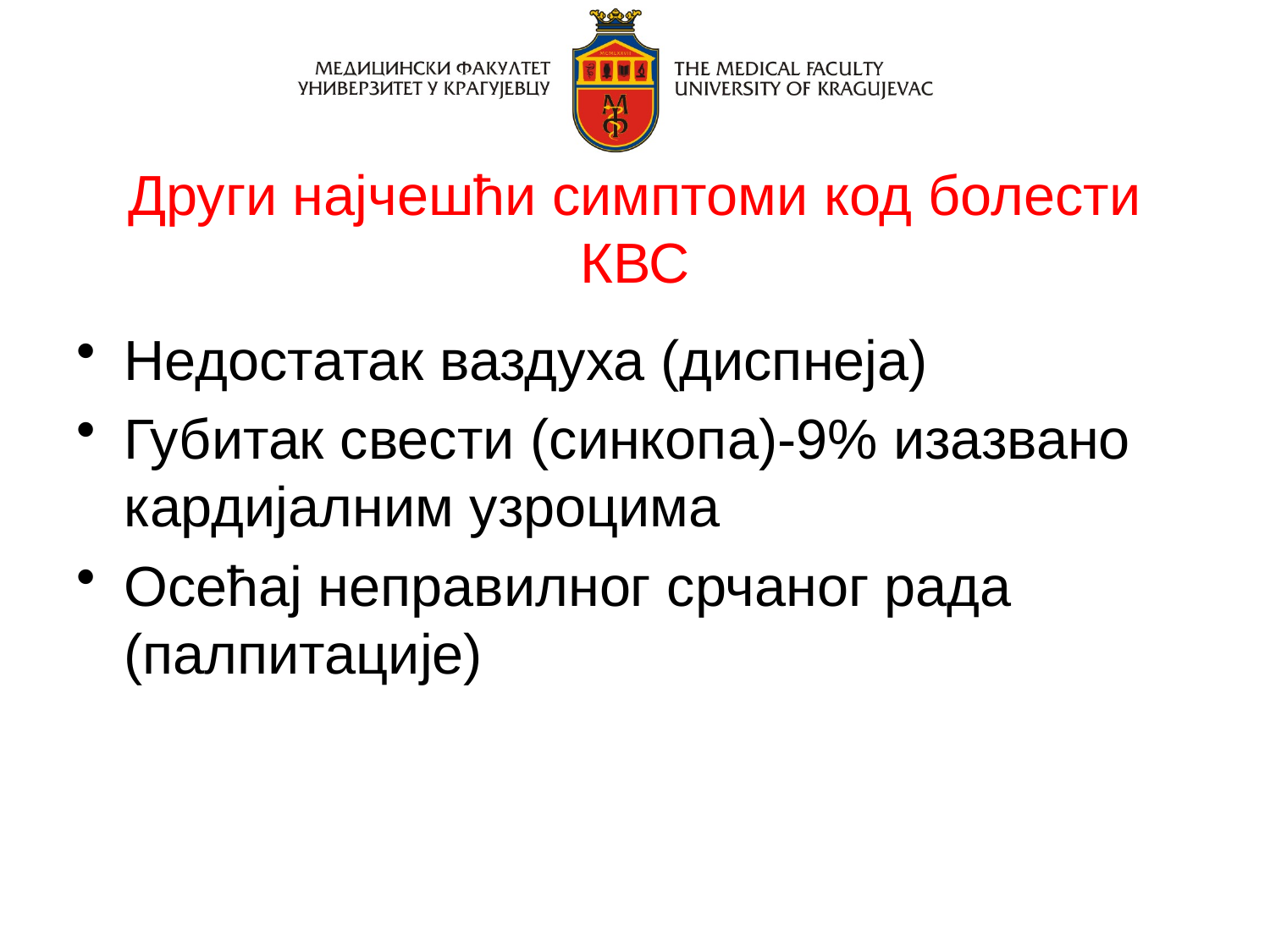

# Други најчешћи симптоми код болести КВС
Недостатак ваздуха (диспнеја)
Губитак свести (синкопа)-9% изазвано кардијалним узроцима
Осећај неправилног срчаног рада (палпитације)